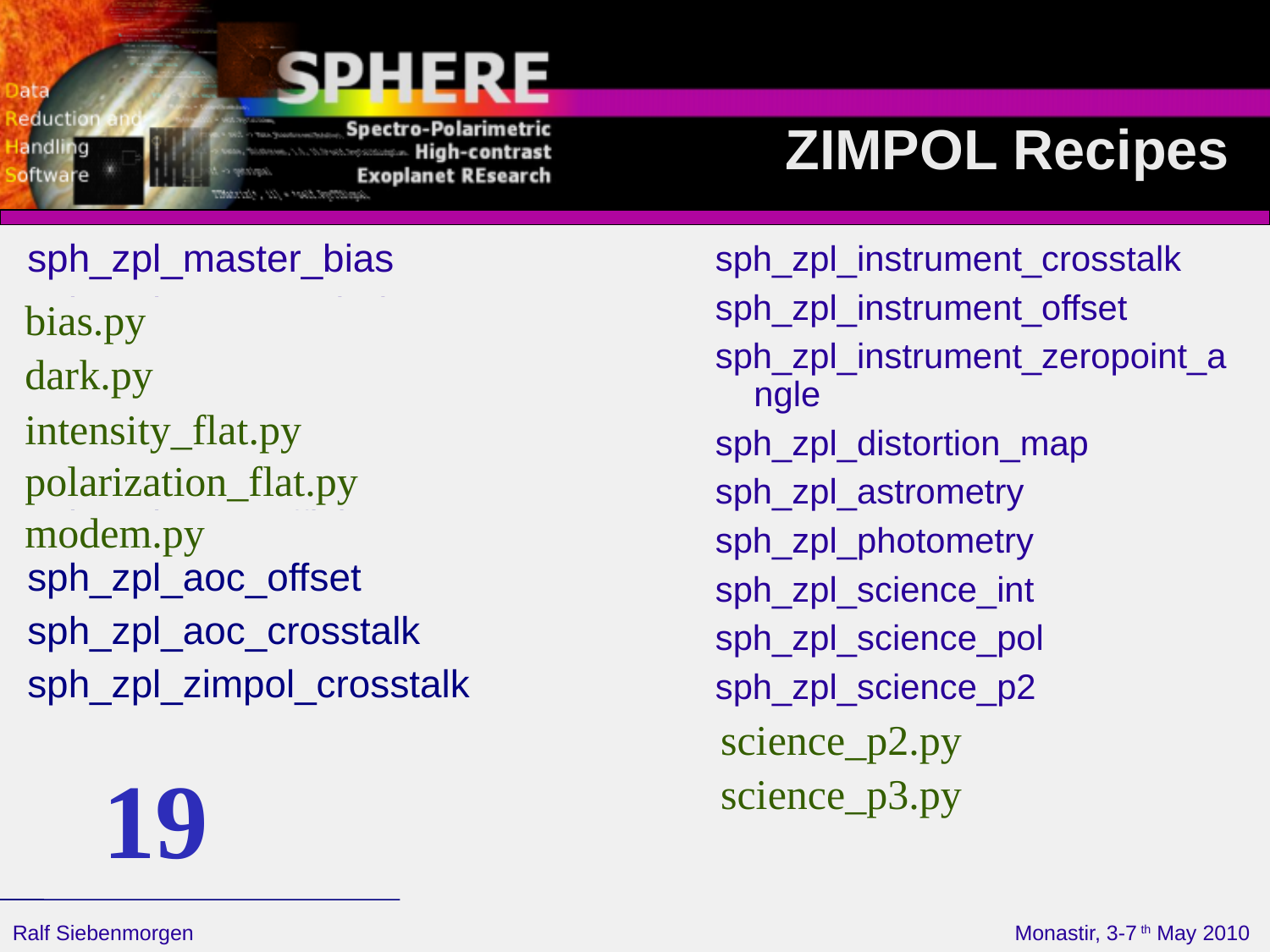

ZIMPOL Recipes
sph_zpl_master_bias
sph_zpl_master_dark
sph_zpl_intensity_flat
sph_zpl_polarization_flat
sph_zpl_modem_efficiency
sph_zpl_aoc_efficiency
sph_zpl_aoc_offset
sph_zpl_aoc_crosstalk
sph_zpl_zimpol_crosstalk
sph_zpl_instrument_crosstalk
sph_zpl_instrument_offset
sph_zpl_instrument_zeropoint_angle
sph_zpl_distortion_map
sph_zpl_astrometry
sph_zpl_photometry
sph_zpl_science_int
sph_zpl_science_pol
sph_zpl_science_p2
sph_zpl_science_p3
bias.py
dark.py
intensity_flat.py
polarization_flat.py
modem.py
science_p2.py
science_p3.py
19